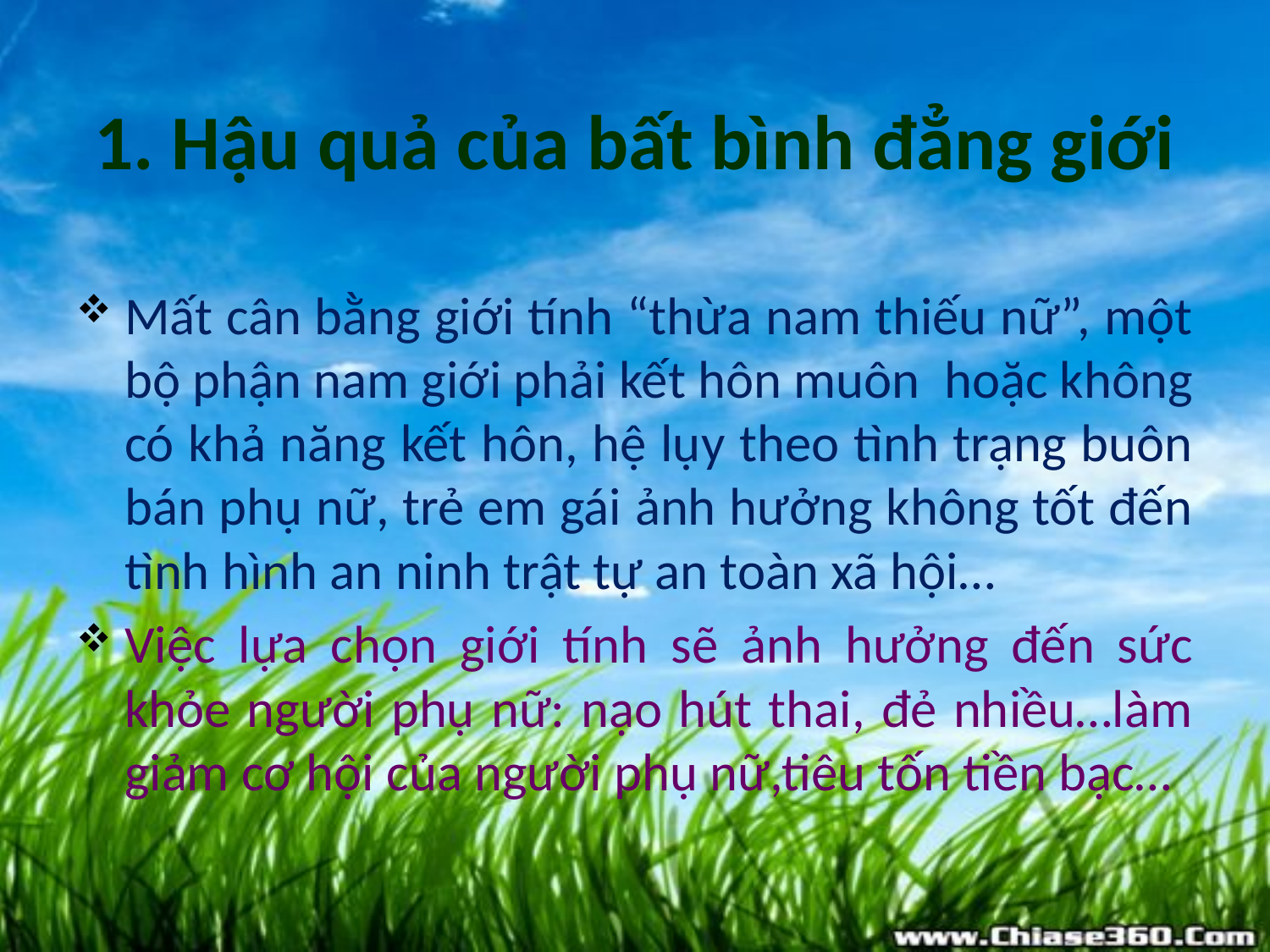

# 1. Hậu quả của bất bình đẳng giới
Mất cân bằng giới tính “thừa nam thiếu nữ”, một bộ phận nam giới phải kết hôn muôn  hoặc không có khả năng kết hôn, hệ lụy theo tình trạng buôn bán phụ nữ, trẻ em gái ảnh hưởng không tốt đến tình hình an ninh trật tự an toàn xã hội…
Việc lựa chọn giới tính sẽ ảnh hưởng đến sức khỏe người phụ nữ: nạo hút thai, đẻ nhiều…làm giảm cơ hội của người phụ nữ,tiêu tốn tiền bạc…